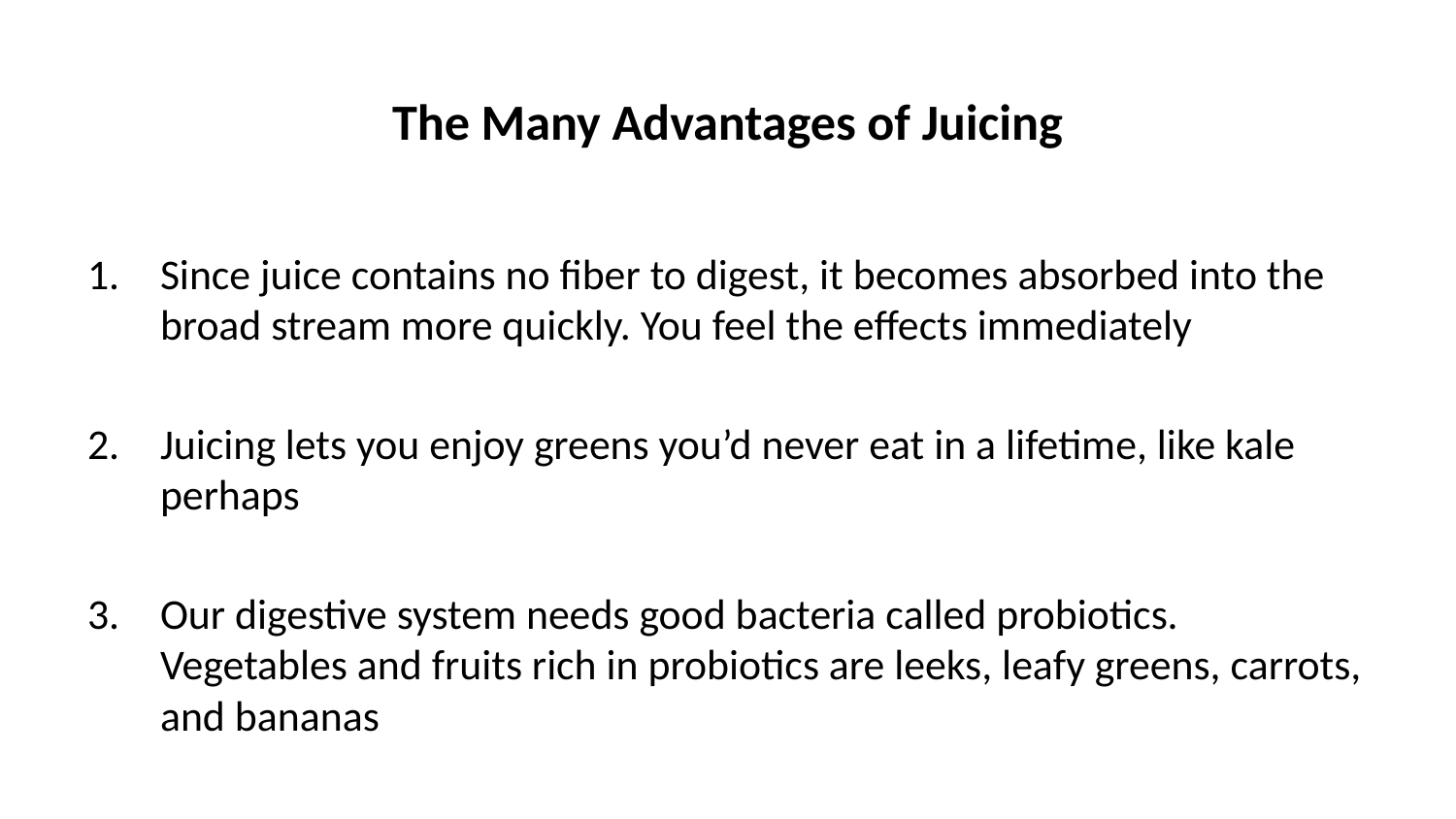

# The Many Advantages of Juicing
Since juice contains no fiber to digest, it becomes absorbed into the broad stream more quickly. You feel the effects immediately

Juicing lets you enjoy greens you’d never eat in a lifetime, like kale perhaps

Our digestive system needs good bacteria called probiotics. Vegetables and fruits rich in probiotics are leeks, leafy greens, carrots, and bananas